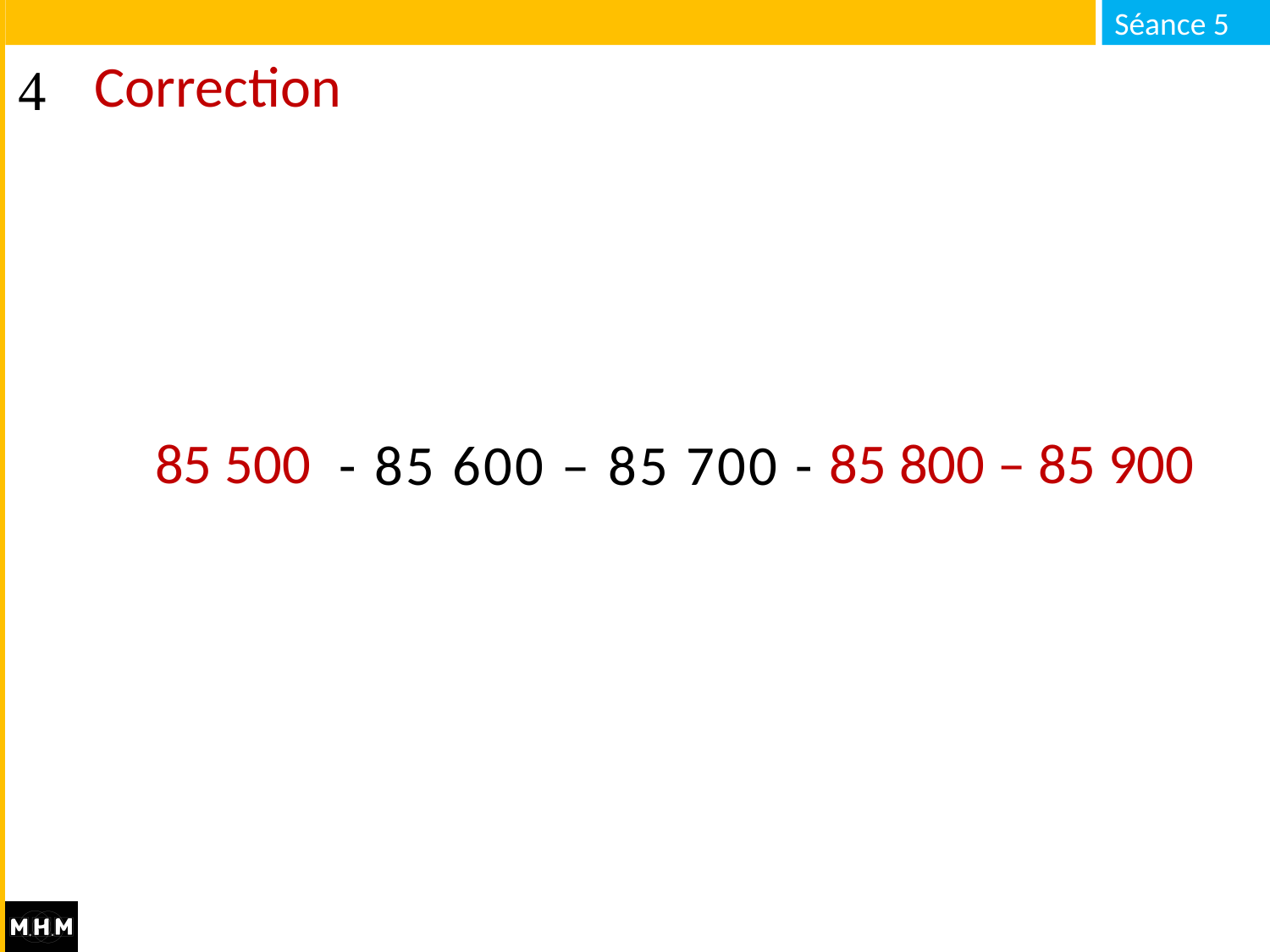

# Correction
85 800 – 85 900
85 500
…  - 85 600 – 85 700 -  …   -  …